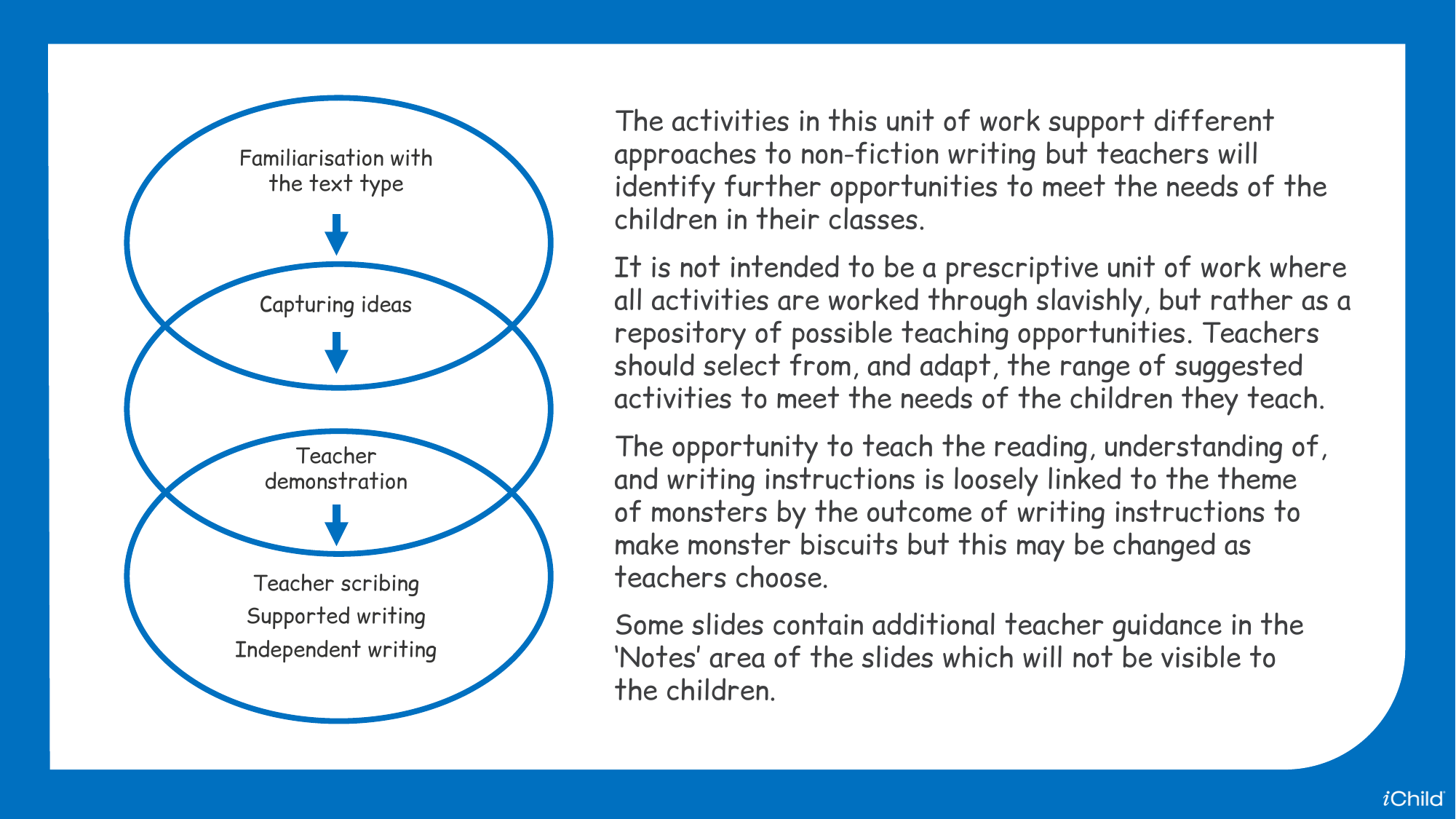

Familiarisation with
the text type

Capturing ideas

Teacher
demonstration
Teacher scribing
Supported writing
Independent writing
The activities in this unit of work support different approaches to non-fiction writing but teachers will identify further opportunities to meet the needs of the children in their classes.
It is not intended to be a prescriptive unit of work where all activities are worked through slavishly, but rather as a repository of possible teaching opportunities. Teachers should select from, and adapt, the range of suggested activities to meet the needs of the children they teach.
The opportunity to teach the reading, understanding of, and writing instructions is loosely linked to the theme
of monsters by the outcome of writing instructions to make monster biscuits but this may be changed as teachers choose.
Some slides contain additional teacher guidance in the ‘Notes’ area of the slides which will not be visible to
the children.